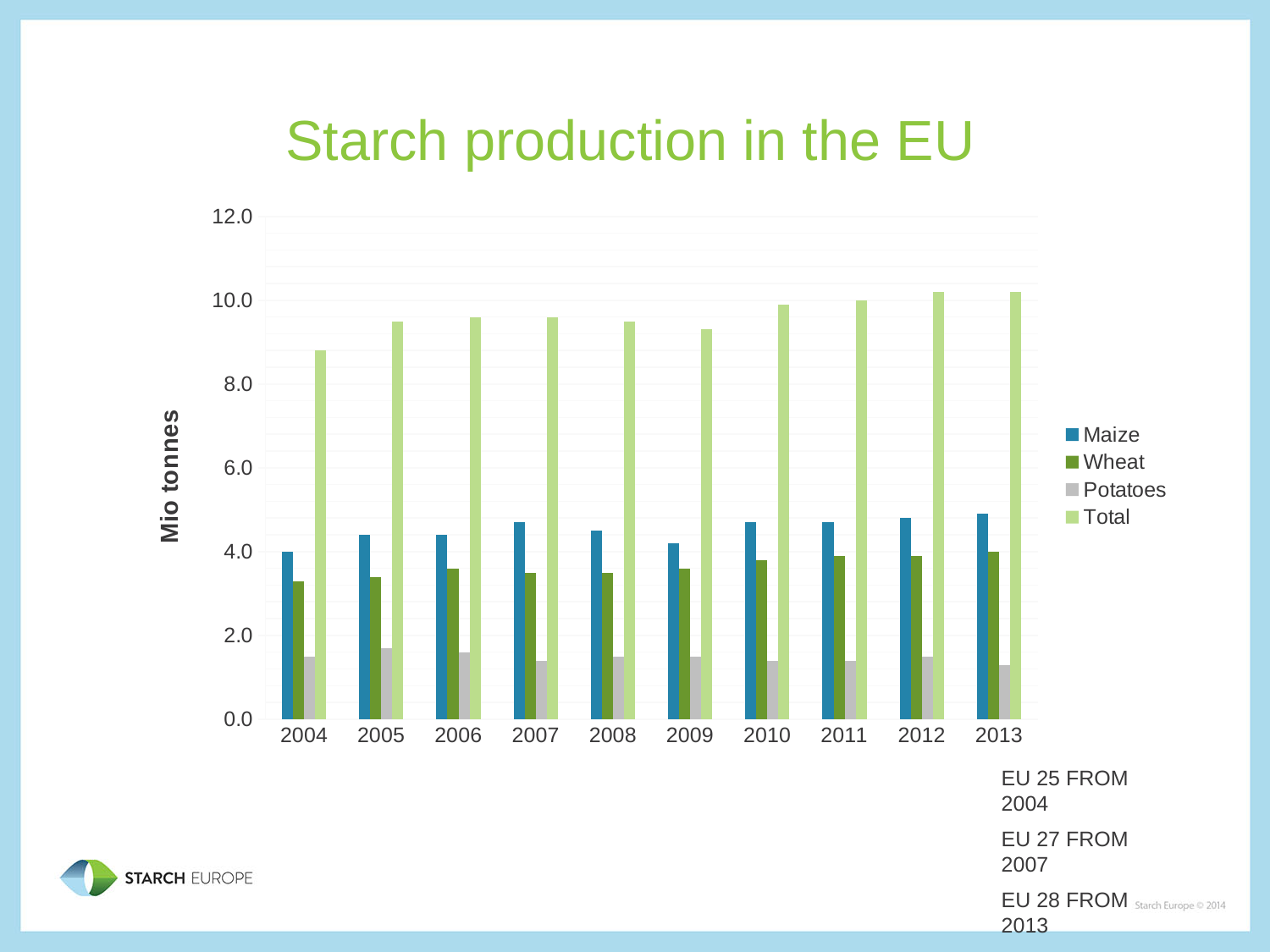

# Starch production in the EU

### Chart

| Category | Maize | Wheat | Potatoes | Total |
|---|---|---|---|---|
| 2004 | 4.0 | 3.3 | 1.5 | 8.8 |
| 2005 | 4.4 | 3.4 | 1.7 | 9.5 |
| 2006 | 4.4 | 3.6 | 1.6 | 9.6 |
| 2007 | 4.7 | 3.5 | 1.4 | 9.6 |
| 2008 | 4.5 | 3.5 | 1.5 | 9.5 |
| 2009 | 4.2 | 3.6 | 1.5 | 9.3 |
| 2010 | 4.7 | 3.8 | 1.4 | 9.9 |
| 2011 | 4.7 | 3.9 | 1.4 | 10.0 |
| 2012 | 4.8 | 3.9 | 1.5 | 10.2 |
| 2013 | 4.9 | 4.0 | 1.3 | 10.2 |

[unsupported chart]

EU 25 FROM 2004
EU 27 FROM 2007
EU 28 FROM 2013